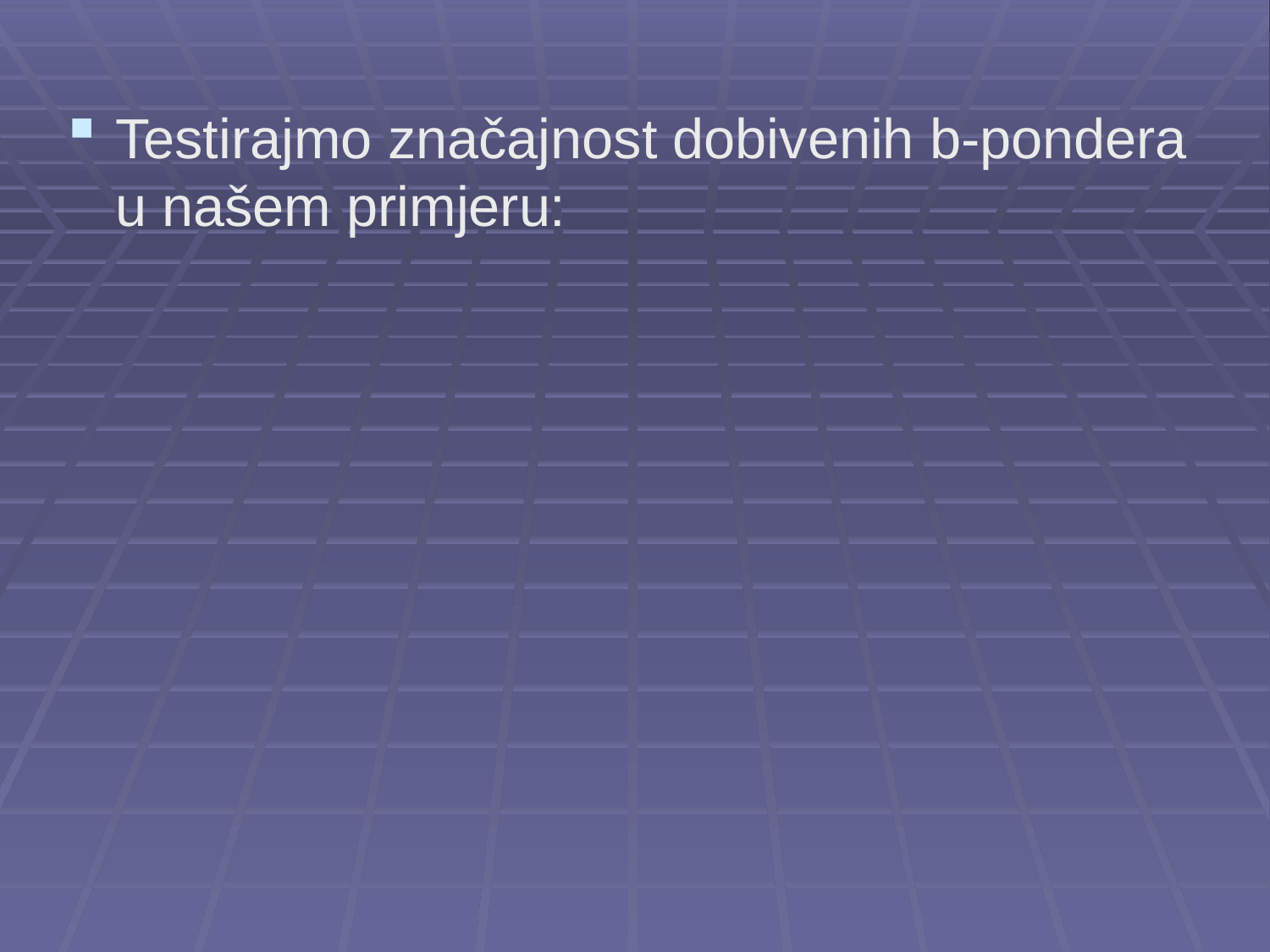

Testirajmo značajnost dobivenih b-pondera u našem primjeru: